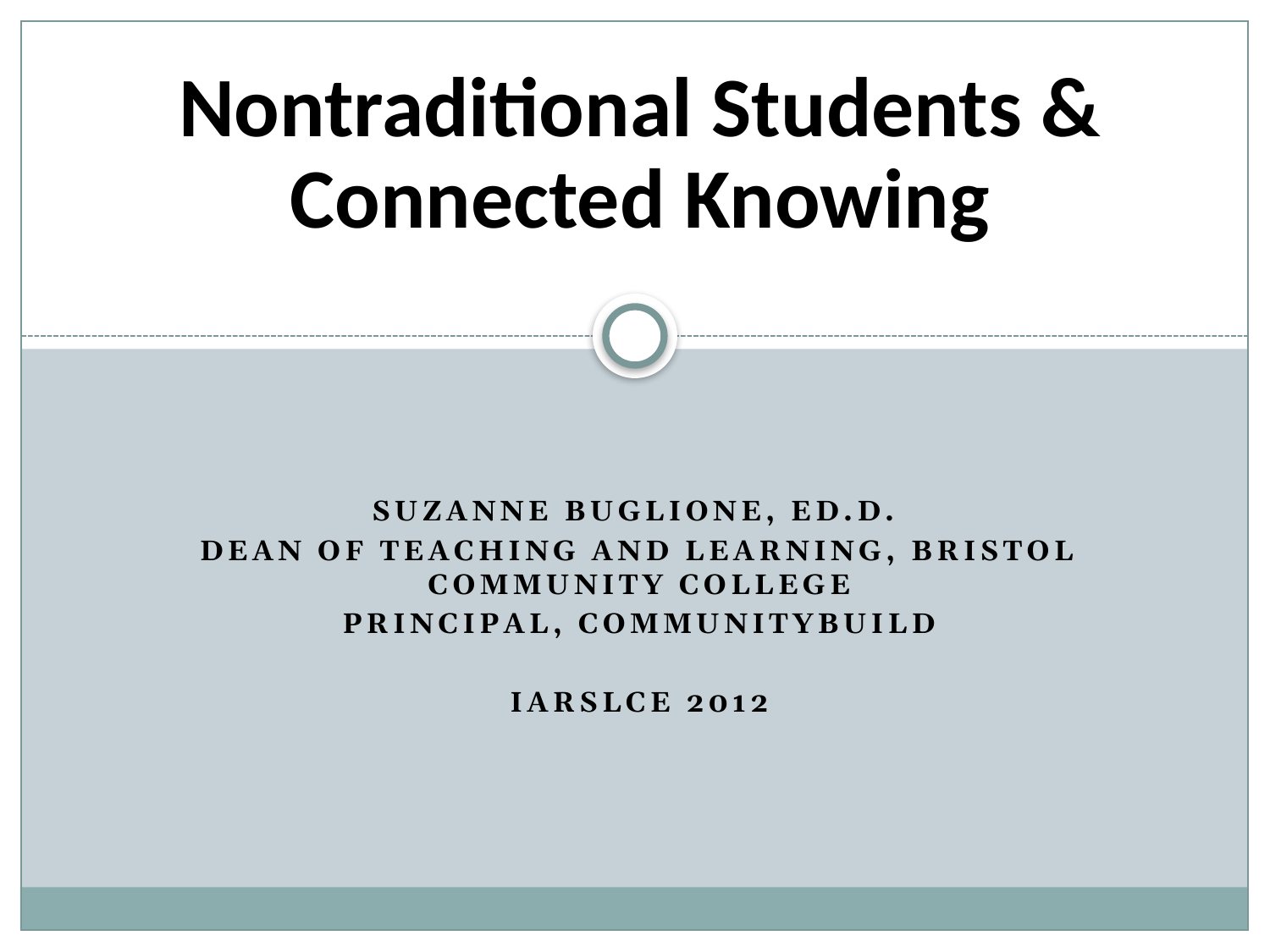

Nontraditional Students & Connected Knowing
Suzanne Buglione, Ed.D.
Dean of Teaching and Learning, Bristol Community College
 Principal, CommunityBuild

IARSLCE 2012